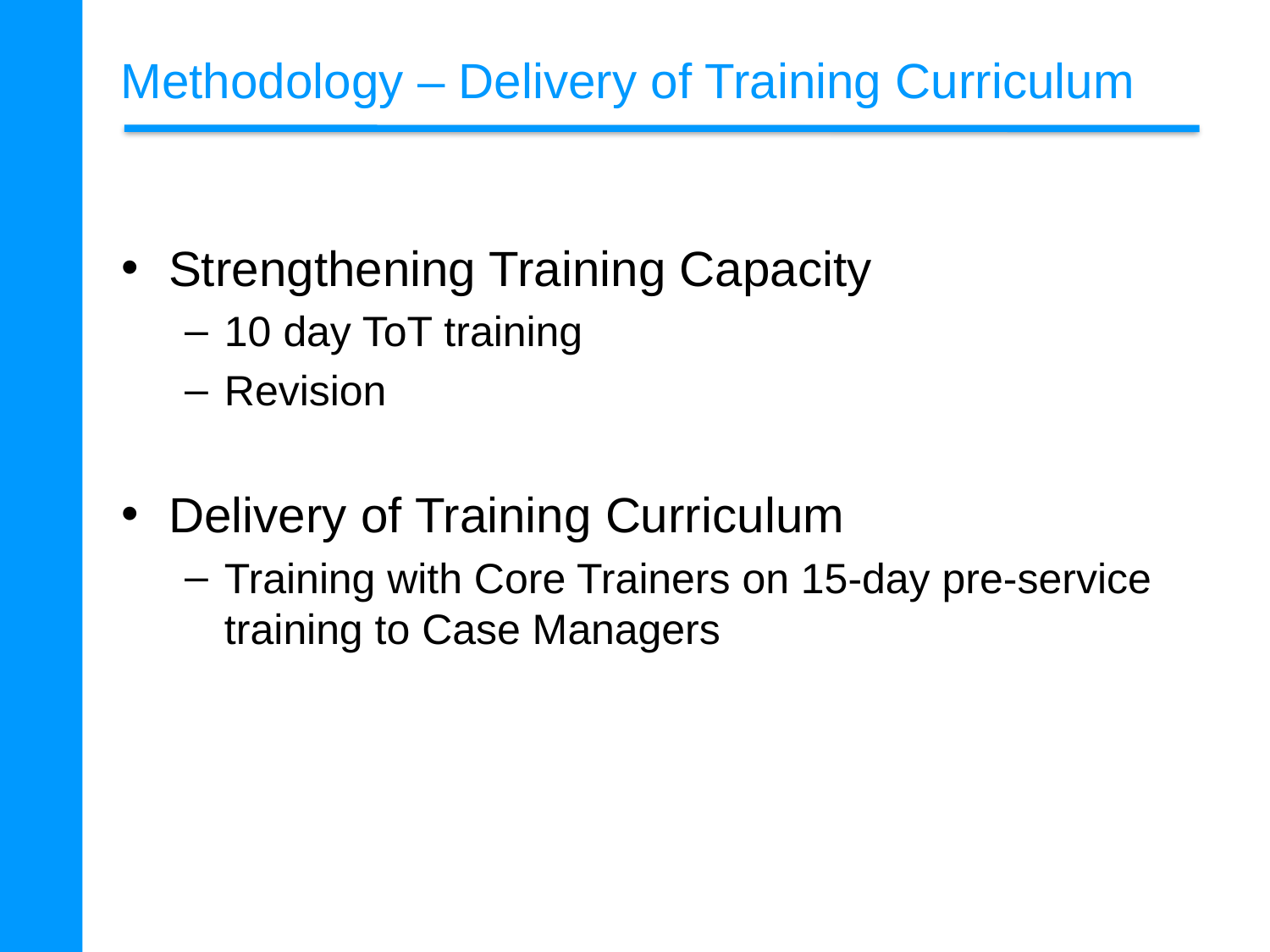

# Methodology – Delivery of Training Curriculum
Strengthening Training Capacity
10 day ToT training
Revision

Delivery of Training Curriculum
Training with Core Trainers on 15-day pre-service training to Case Managers